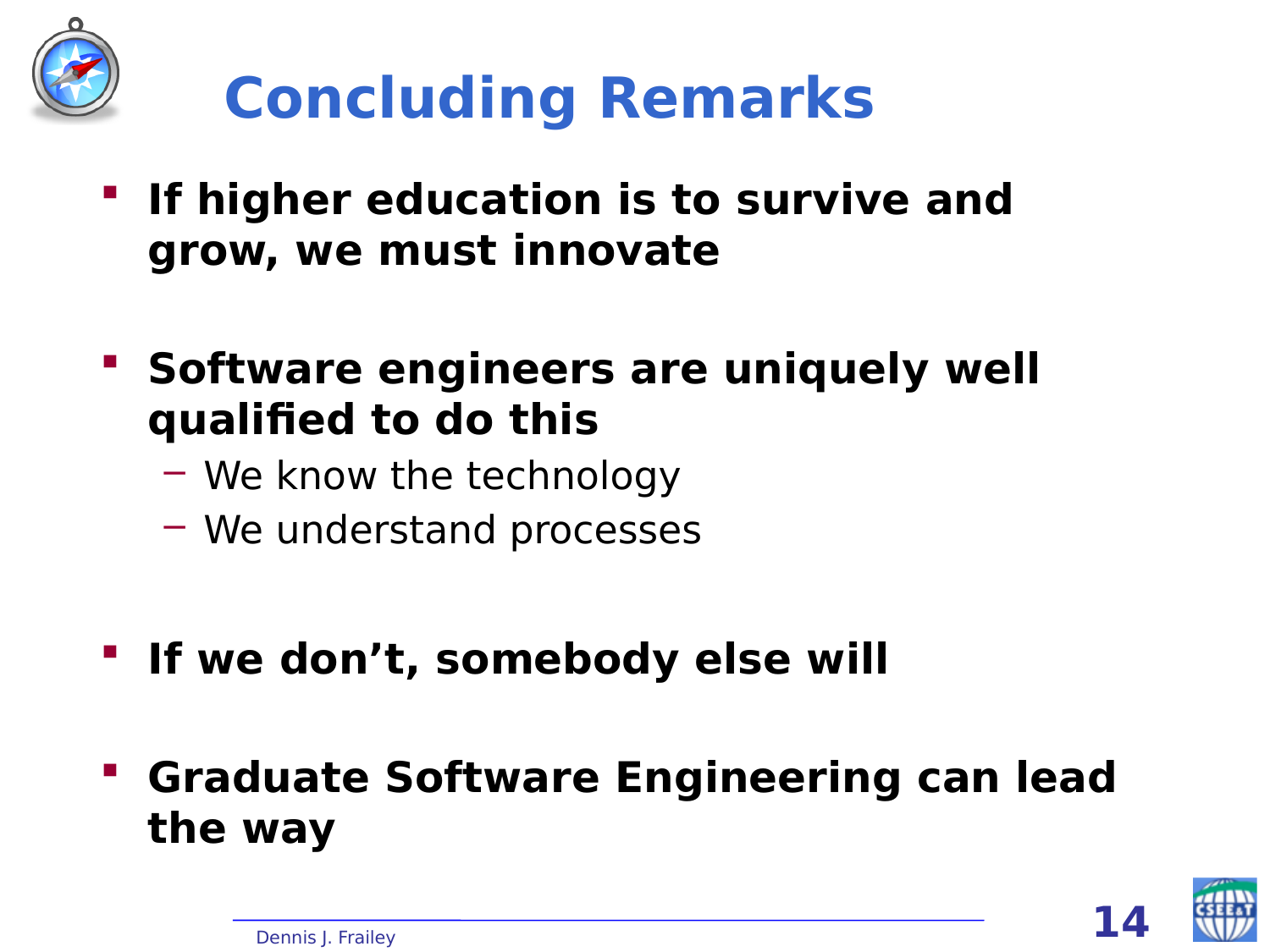

# Concluding Remarks
If higher education is to survive and grow, we must innovate

Software engineers are uniquely well qualified to do this
We know the technology
We understand processes

If we don’t, somebody else will

Graduate Software Engineering can lead the way